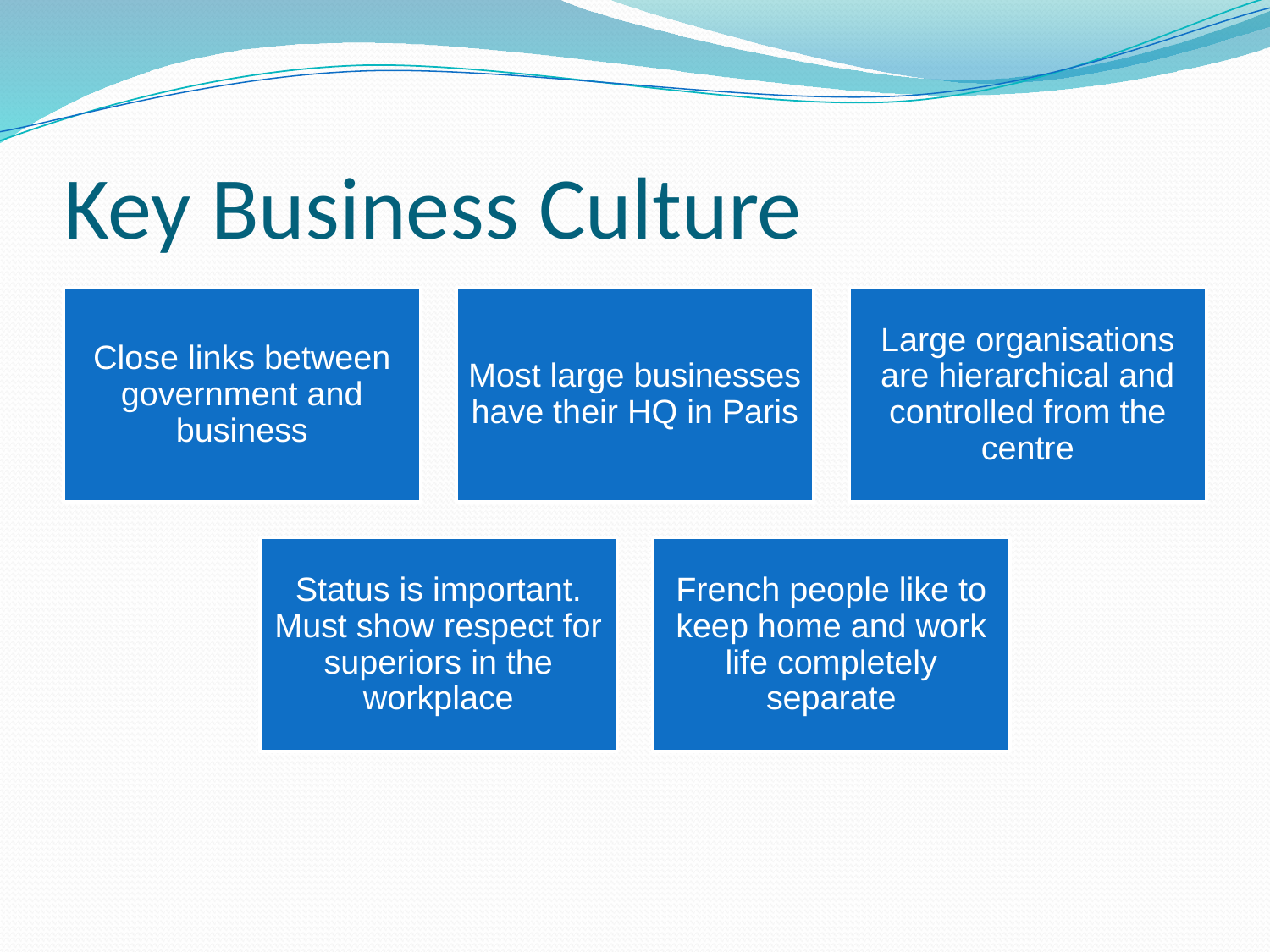

# Key Business Culture
Close links between government and business
Most large businesses have their HQ in Paris
Large organisations are hierarchical and controlled from the centre
Status is important. Must show respect for superiors in the workplace
French people like to keep home and work life completely separate